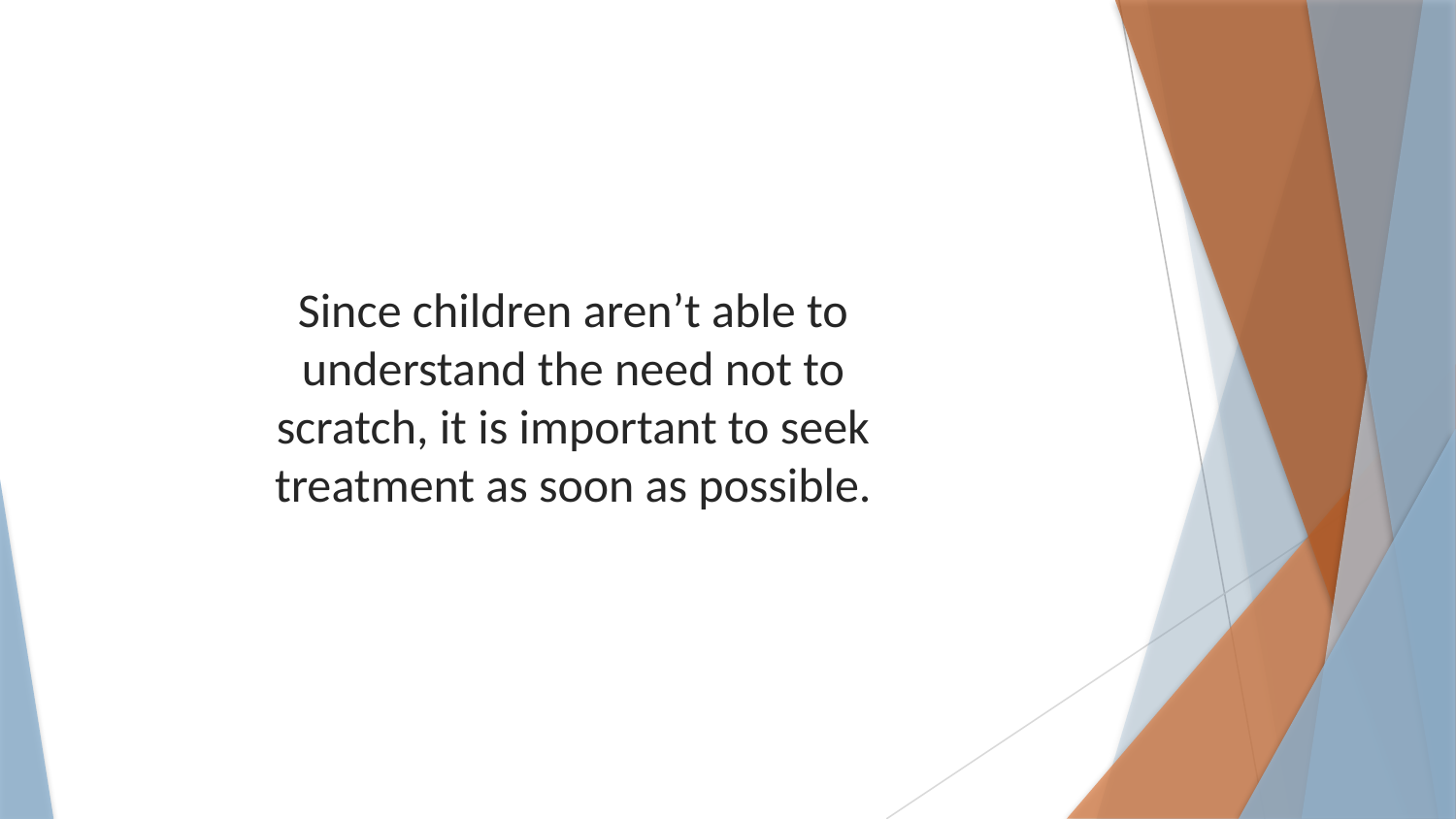

Since children aren’t able to understand the need not to scratch, it is important to seek treatment as soon as possible.